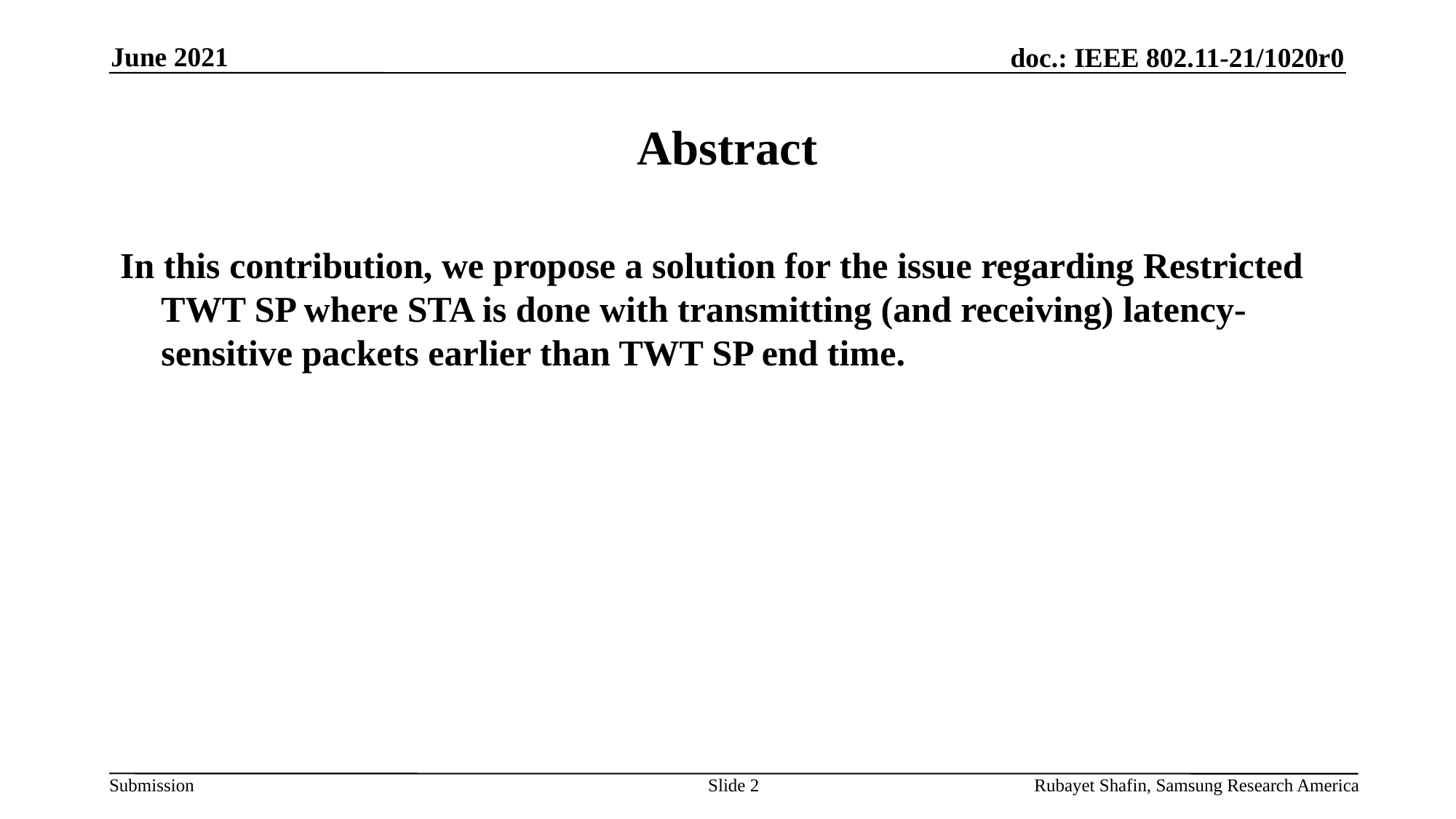

June 2021
# Abstract
In this contribution, we propose a solution for the issue regarding Restricted TWT SP where STA is done with transmitting (and receiving) latency-sensitive packets earlier than TWT SP end time.
Slide 2
Rubayet Shafin, Samsung Research America